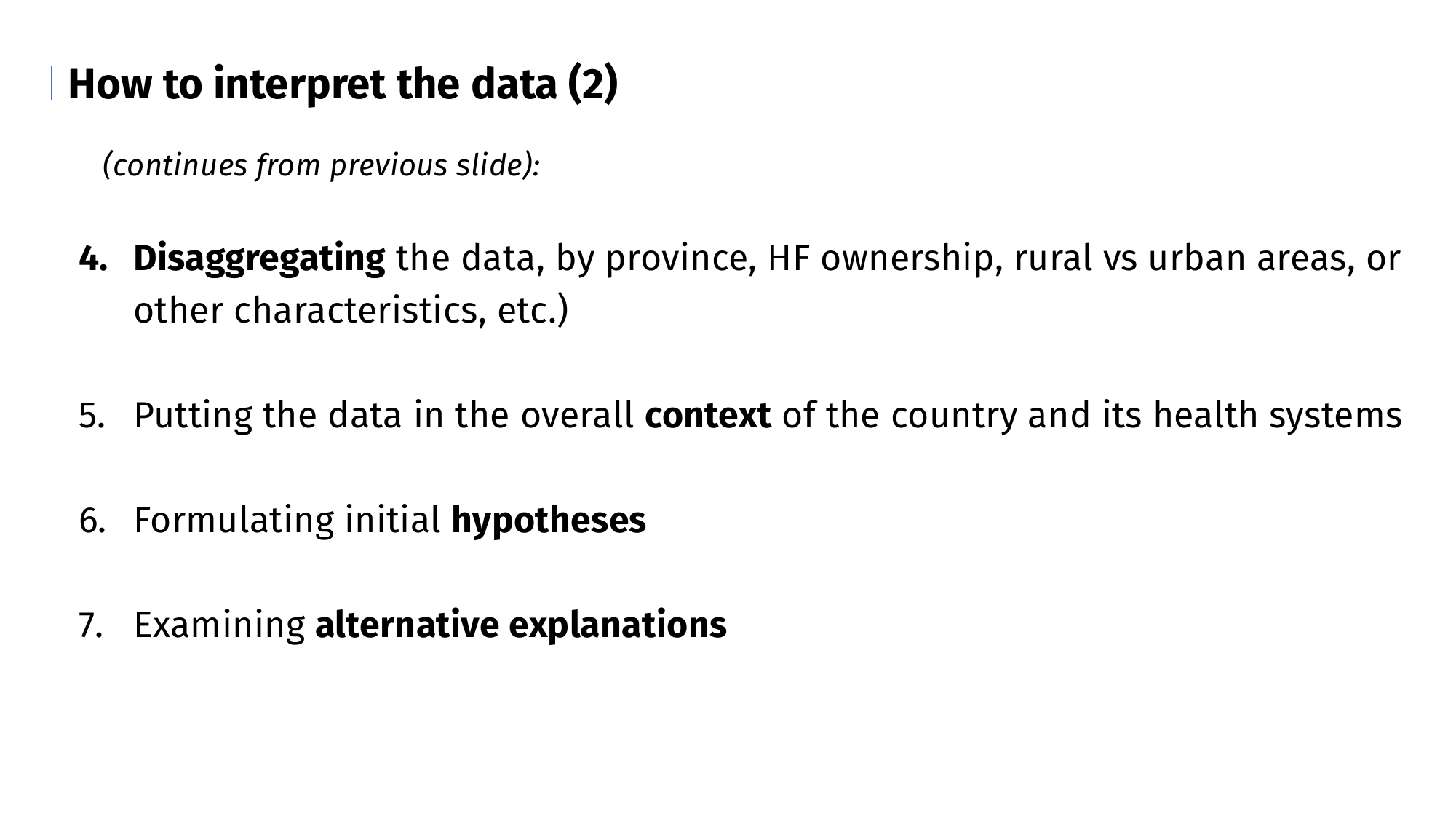

How to interpret the data (2)
   (continues from previous slide):

Disaggregating the data, by province, HF ownership, rural vs urban areas, or other characteristics, etc.)

Putting the data in the overall context of the country and its health systems

Formulating initial hypotheses

Examining alternative explanations